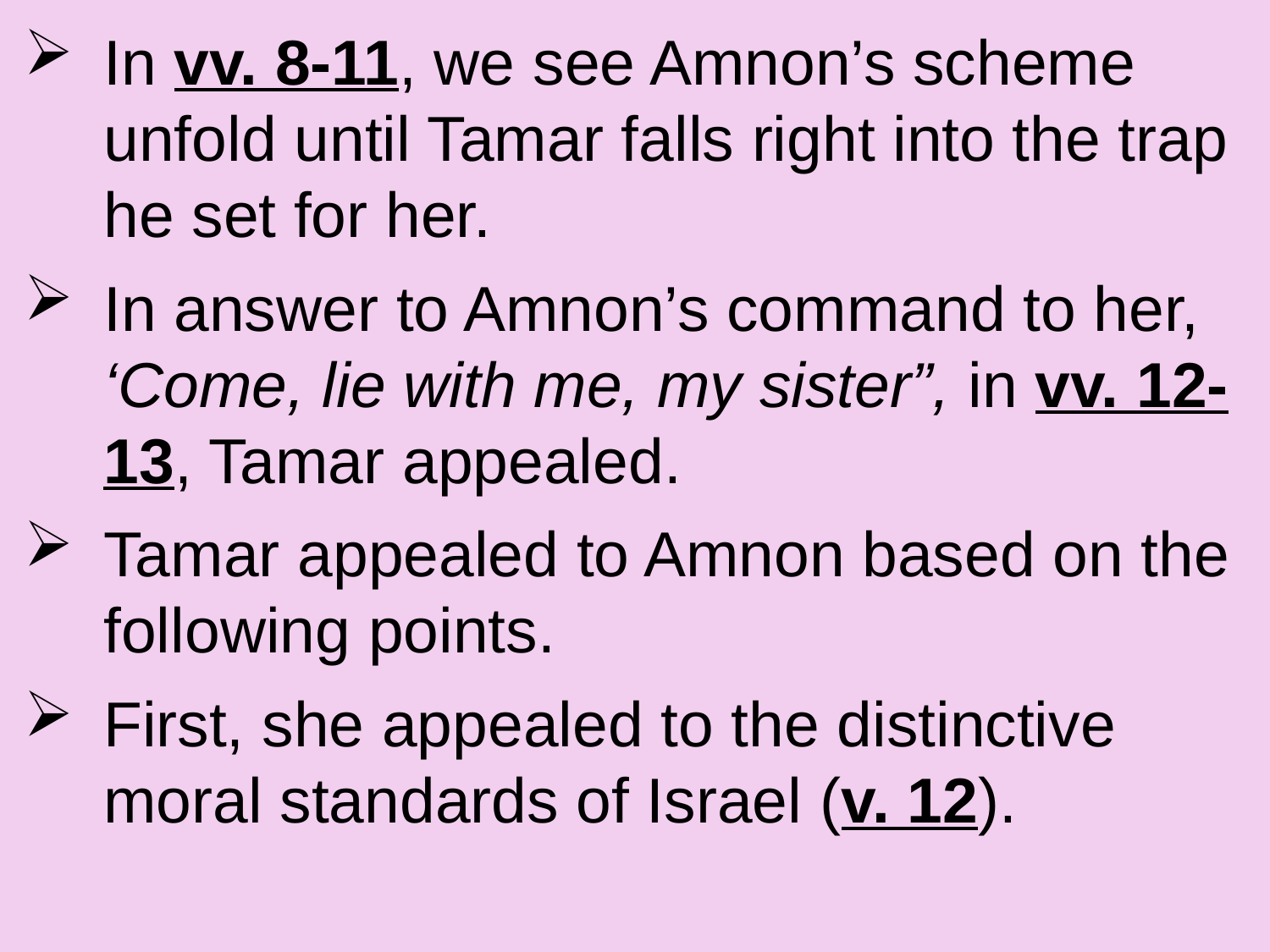

In vv. 8-11, we see Amnon’s scheme unfold until Tamar falls right into the trap he set for her.
In answer to Amnon’s command to her, ‘Come, lie with me, my sister”, in vv. 12-13, Tamar appealed.
Tamar appealed to Amnon based on the following points.
First, she appealed to the distinctive moral standards of Israel (v. 12).